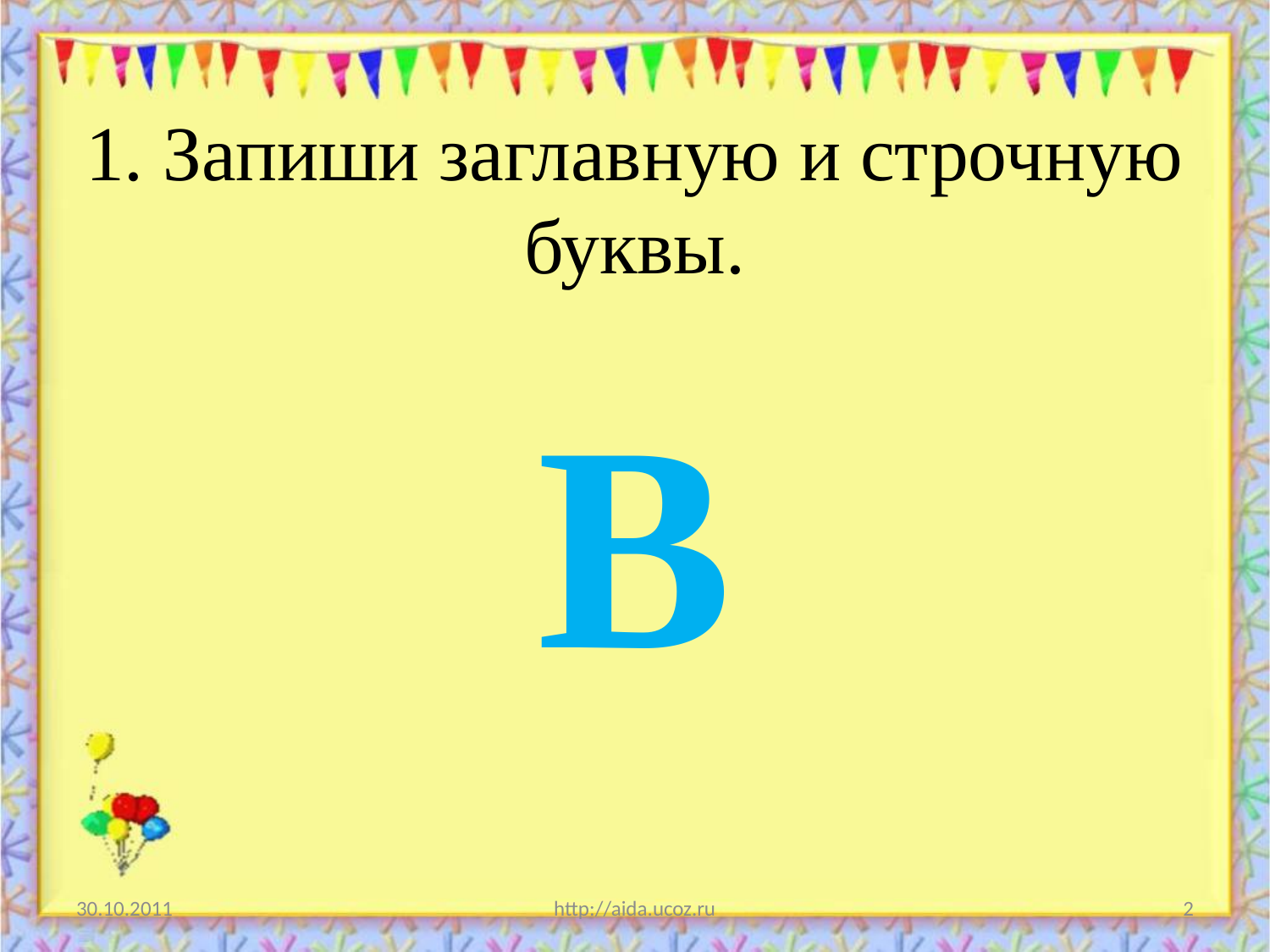

# 1. Запиши заглавную и строчную буквы.

В
30.10.2011
http://aida.ucoz.ru
2